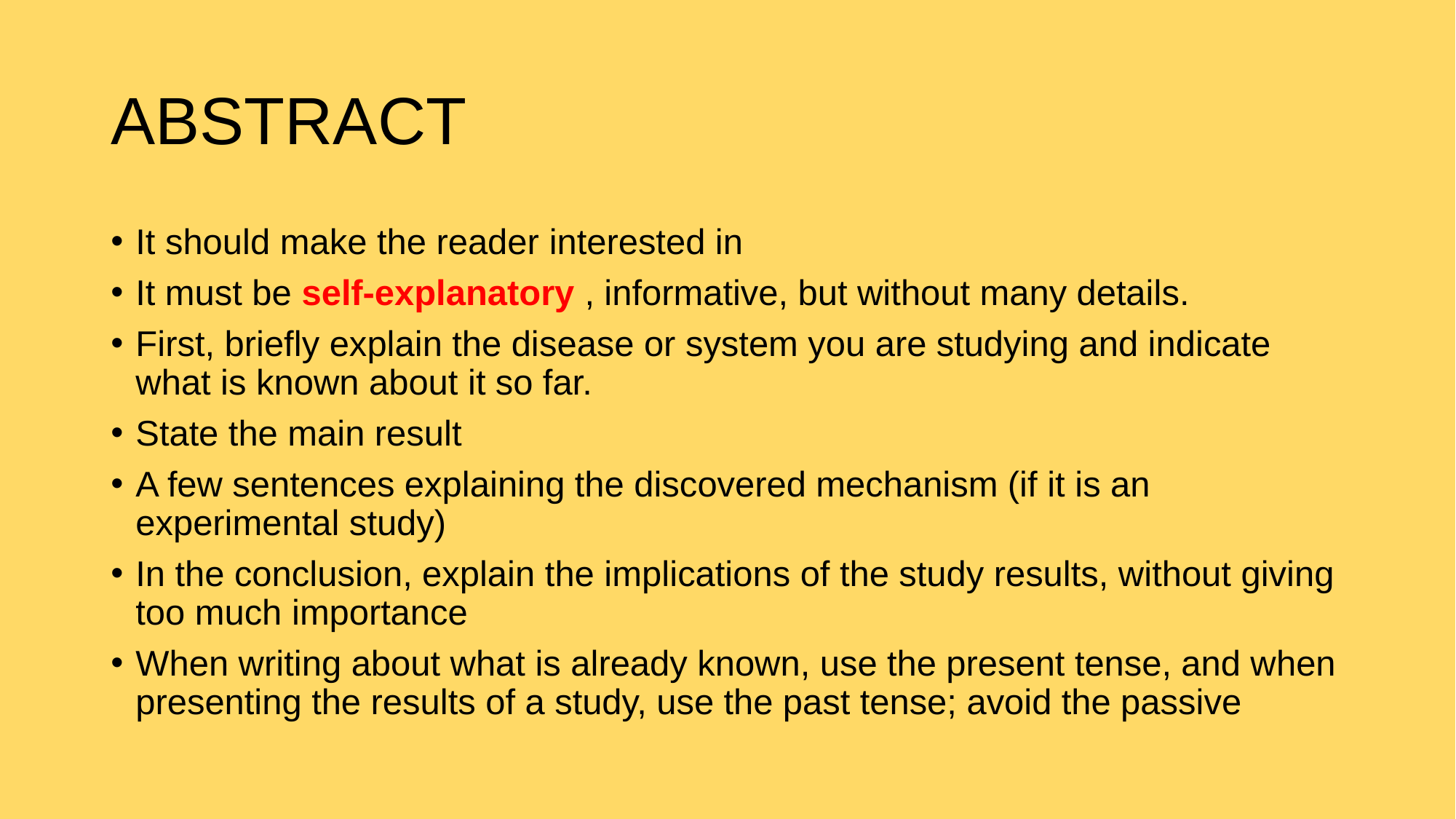

# ABSTRACT
It should make the reader interested in
It must be self-explanatory , informative, but without many details.
First, briefly explain the disease or system you are studying and indicate what is known about it so far.
State the main result
A few sentences explaining the discovered mechanism (if it is an experimental study)
In the conclusion, explain the implications of the study results, without giving too much importance
When writing about what is already known, use the present tense, and when presenting the results of a study, use the past tense; avoid the passive